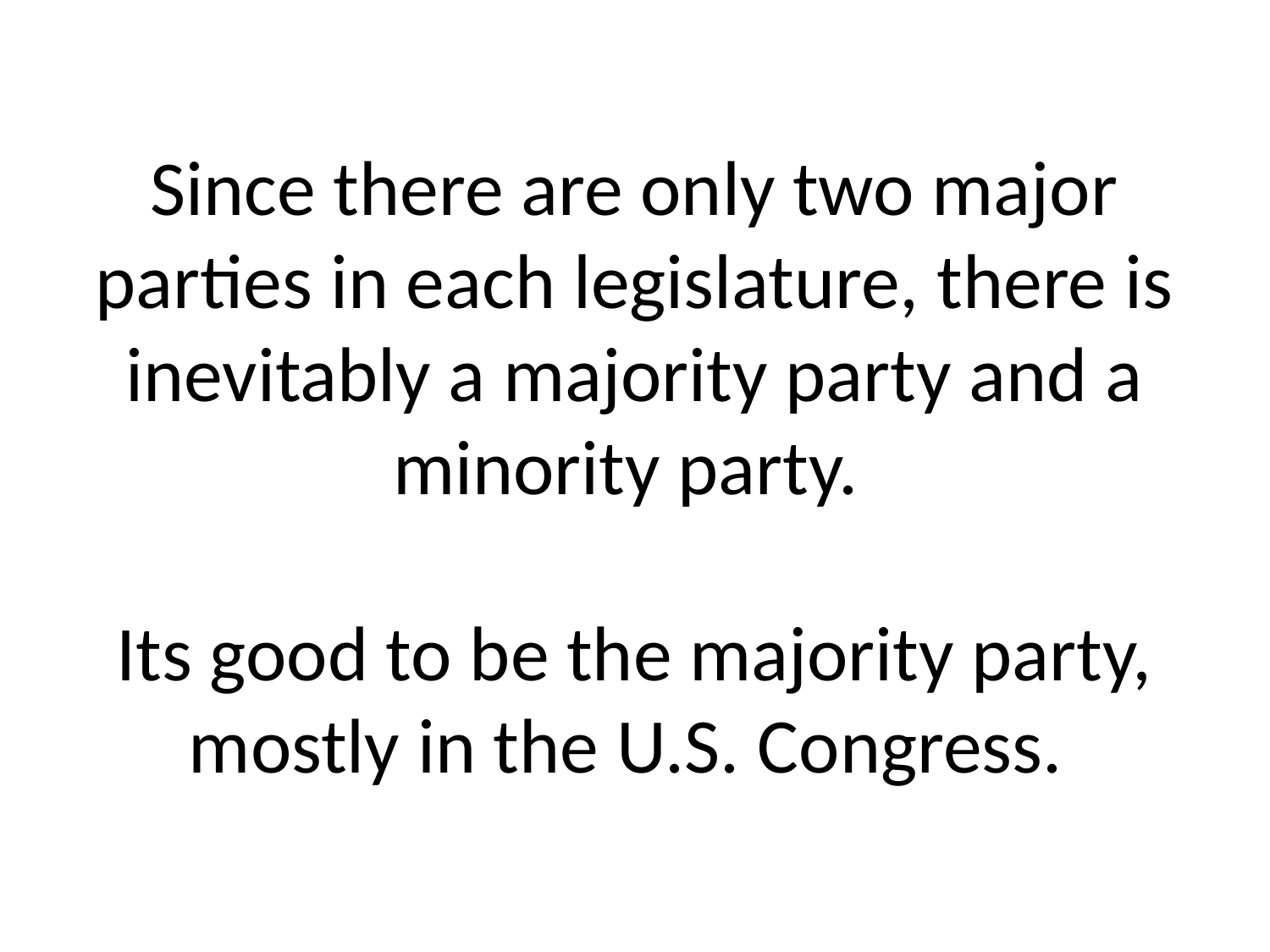

# Since there are only two major parties in each legislature, there is inevitably a majority party and a minority party. Its good to be the majority party, mostly in the U.S. Congress.